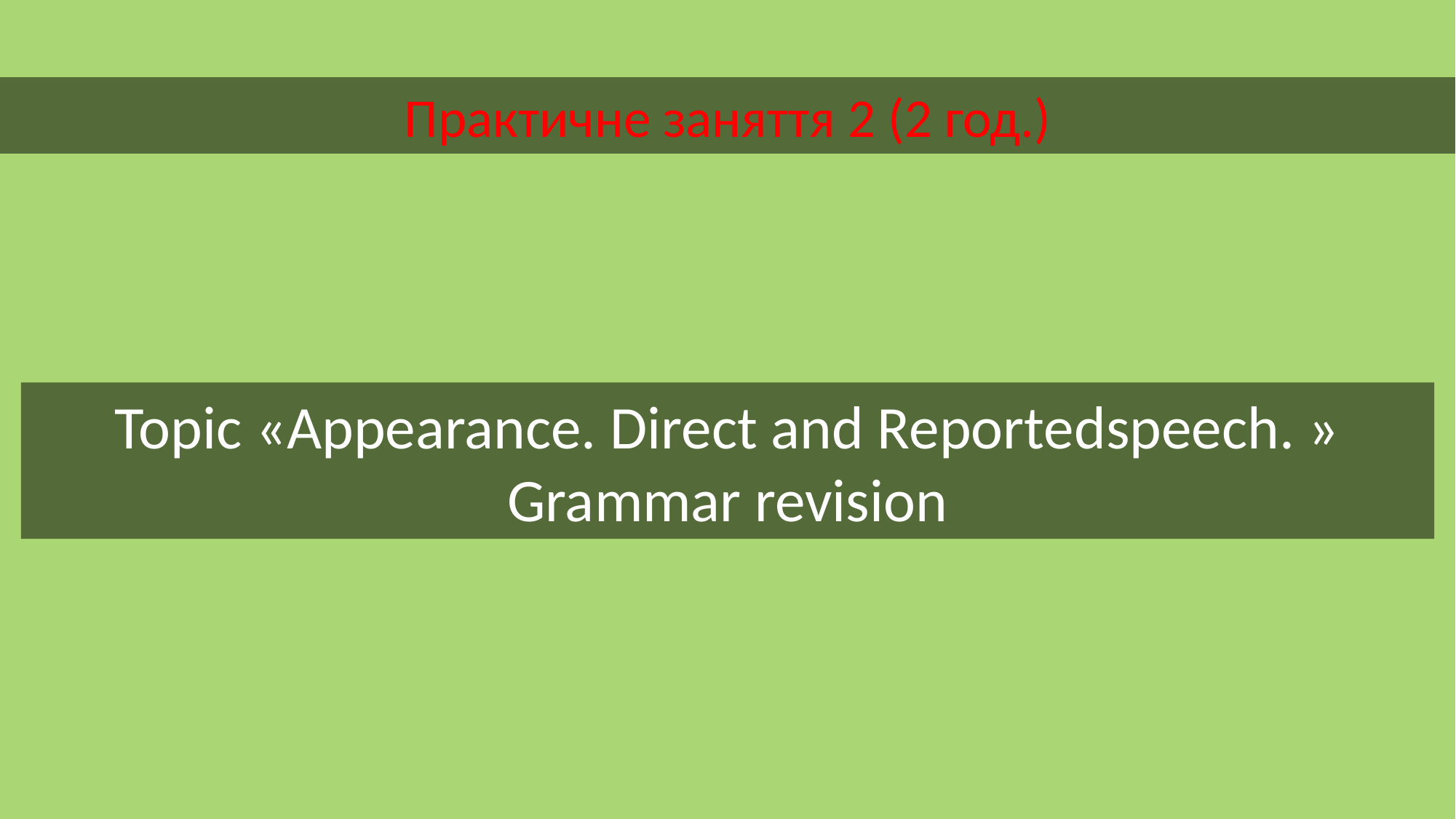

Практичне заняття 2 (2 год.)
Topic «Appearance. Direct and Reportedspeech. » Grammar revision